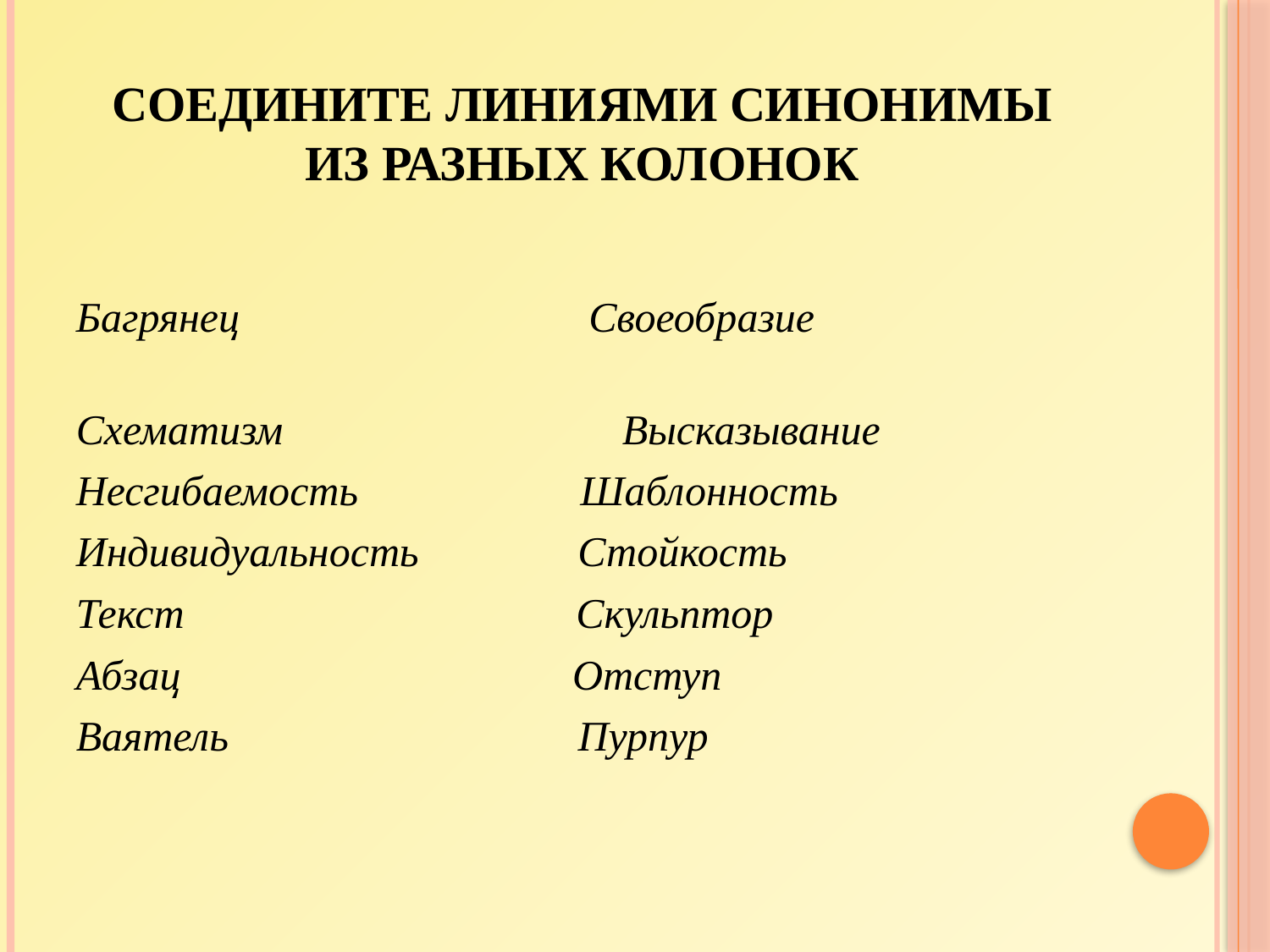

# Соедините линиями синонимы из разных колонок

Багрянец                                 Своеобразие
Схематизм			Высказывание
Несгибаемость                     Шаблонность
Индивидуальность               Стойкость
Текст                                     Скульптор
Абзац                                     Отступ
Ваятель                                 Пурпур